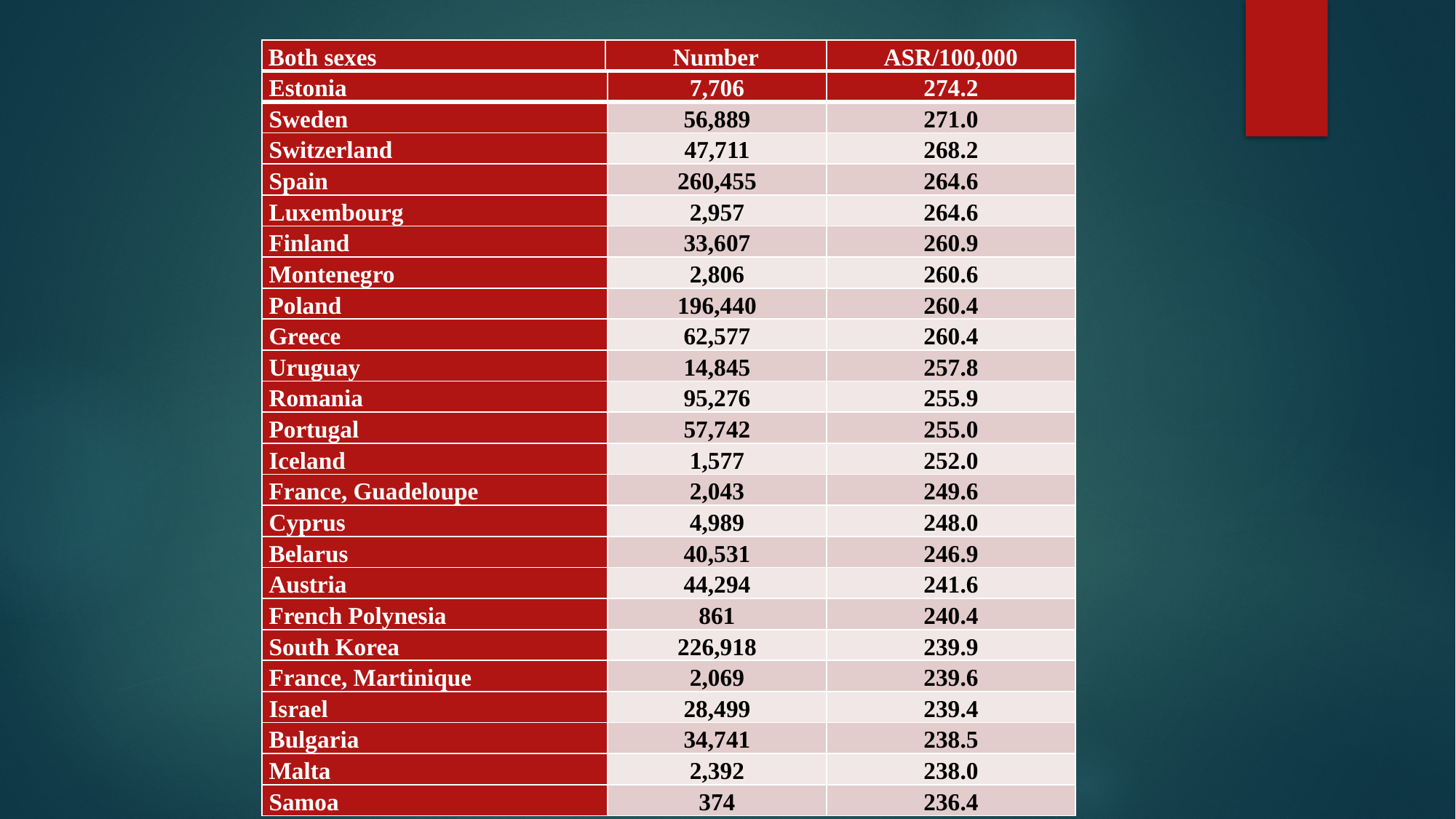

| Both sexes | Number | ASR/100,000 |
| --- | --- | --- |
| Estonia | 7,706 | 274.2 |
| --- | --- | --- |
| Sweden | 56,889 | 271.0 |
| Switzerland | 47,711 | 268.2 |
| Spain | 260,455 | 264.6 |
| Luxembourg | 2,957 | 264.6 |
| Finland | 33,607 | 260.9 |
| Montenegro | 2,806 | 260.6 |
| Poland | 196,440 | 260.4 |
| Greece | 62,577 | 260.4 |
| Uruguay | 14,845 | 257.8 |
| Romania | 95,276 | 255.9 |
| Portugal | 57,742 | 255.0 |
| Iceland | 1,577 | 252.0 |
| France, Guadeloupe | 2,043 | 249.6 |
| Cyprus | 4,989 | 248.0 |
| Belarus | 40,531 | 246.9 |
| Austria | 44,294 | 241.6 |
| French Polynesia | 861 | 240.4 |
| South Korea | 226,918 | 239.9 |
| France, Martinique | 2,069 | 239.6 |
| Israel | 28,499 | 239.4 |
| Bulgaria | 34,741 | 238.5 |
| Malta | 2,392 | 238.0 |
| Samoa | 374 | 236.4 |